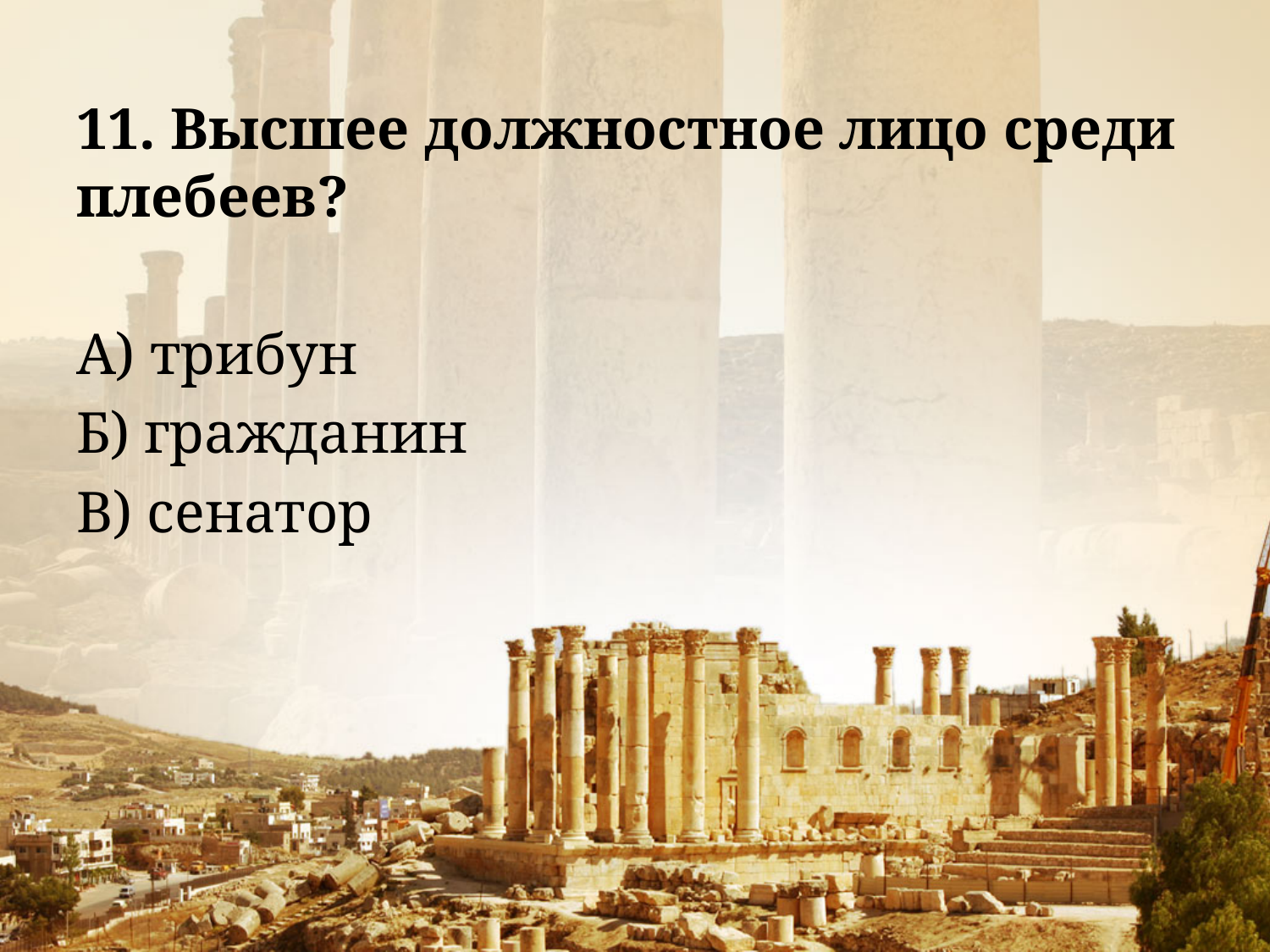

#
11. Высшее должностное лицо среди плебеев?

А) трибун
Б) гражданин
В) сенатор